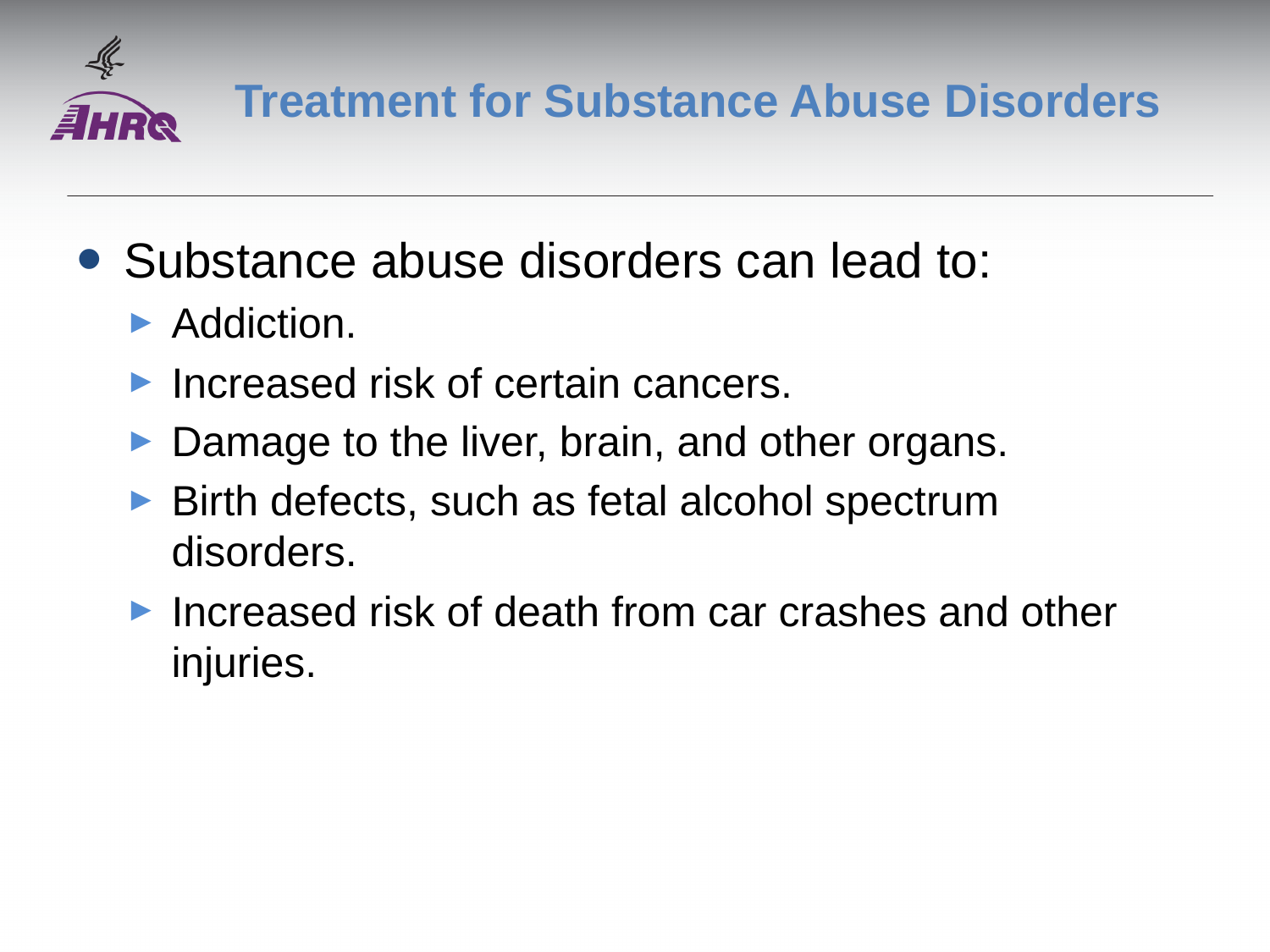

# Treatment for Substance Abuse Disorders
Substance abuse disorders can lead to:
Addiction.
Increased risk of certain cancers.
Damage to the liver, brain, and other organs.
Birth defects, such as fetal alcohol spectrum disorders.
Increased risk of death from car crashes and other injuries.